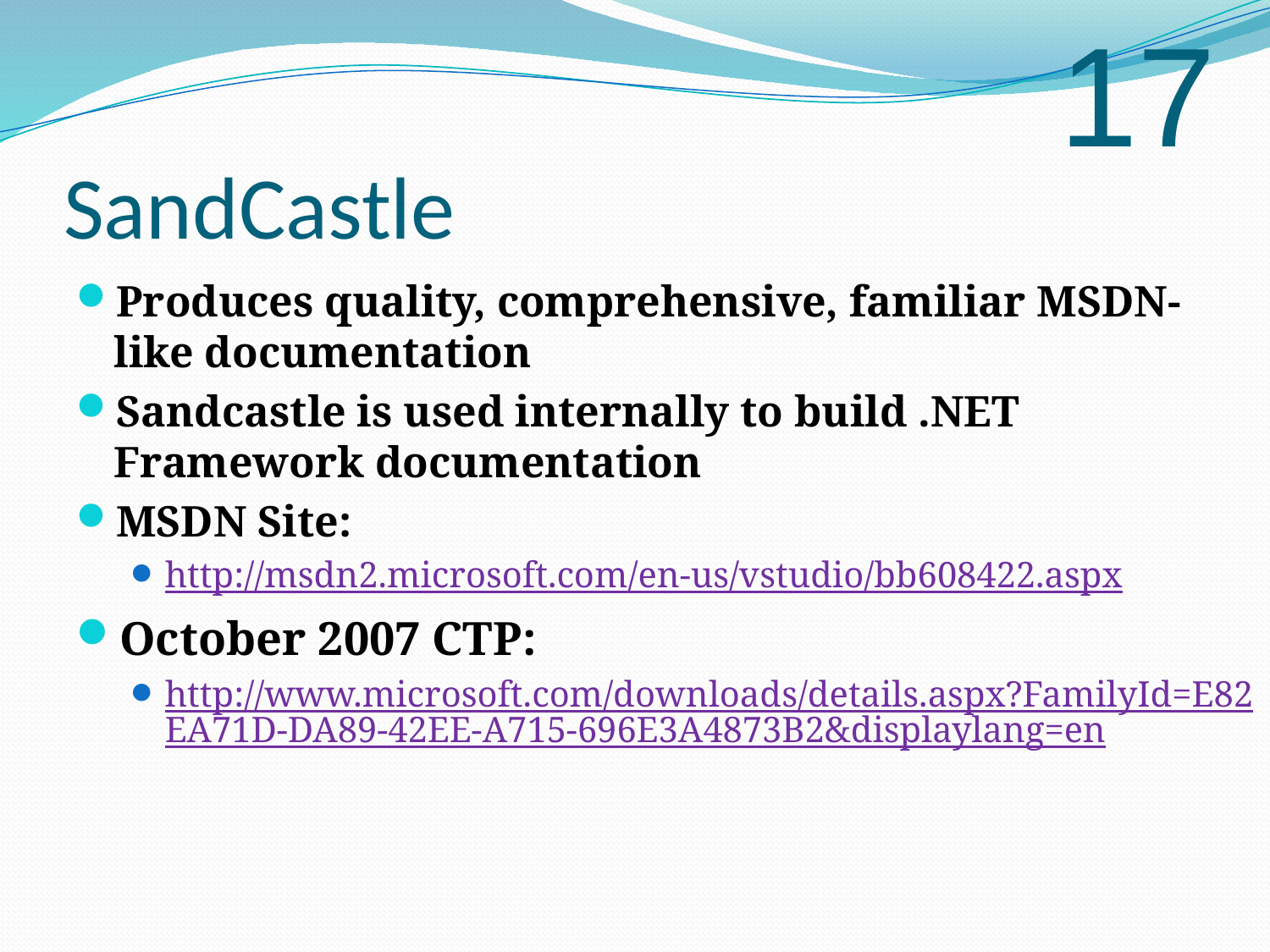

17
# SandCastle
Produces quality, comprehensive, familiar MSDN-like documentation
Sandcastle is used internally to build .NET Framework documentation
MSDN Site:
http://msdn2.microsoft.com/en-us/vstudio/bb608422.aspx
October 2007 CTP:
http://www.microsoft.com/downloads/details.aspx?FamilyId=E82EA71D-DA89-42EE-A715-696E3A4873B2&displaylang=en